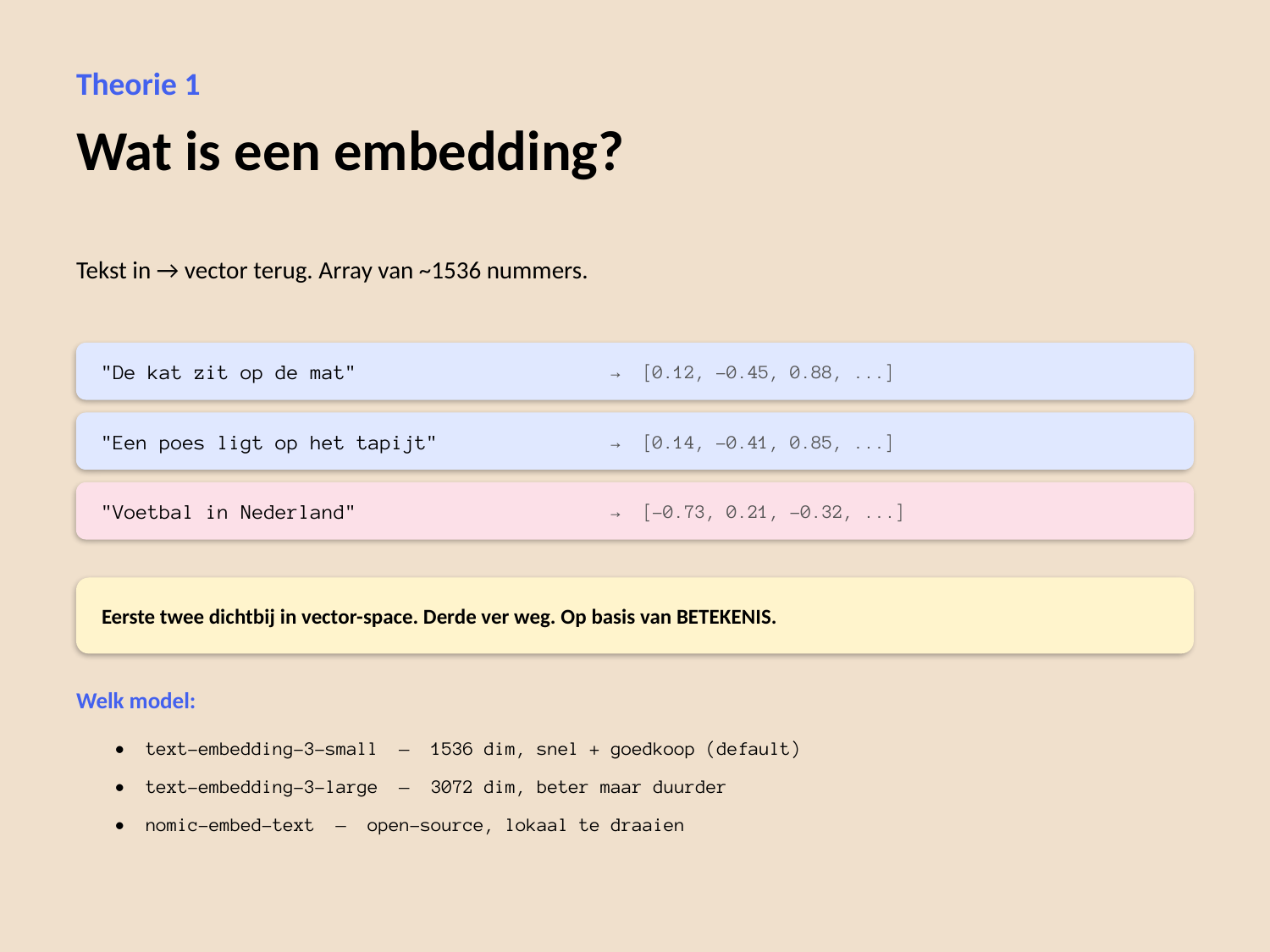

Theorie 1
Wat is een embedding?
Tekst in → vector terug. Array van ~1536 nummers.

"De kat zit op de mat"
→  [0.12, -0.45, 0.88, ...]

"Een poes ligt op het tapijt"
→  [0.14, -0.41, 0.85, ...]

"Voetbal in Nederland"
→  [-0.73, 0.21, -0.32, ...]

Eerste twee dichtbij in vector-space. Derde ver weg. Op basis van BETEKENIS.
Welk model:
•  text-embedding-3-small  —  1536 dim, snel + goedkoop (default)
•  text-embedding-3-large  —  3072 dim, beter maar duurder
•  nomic-embed-text  —  open-source, lokaal te draaien